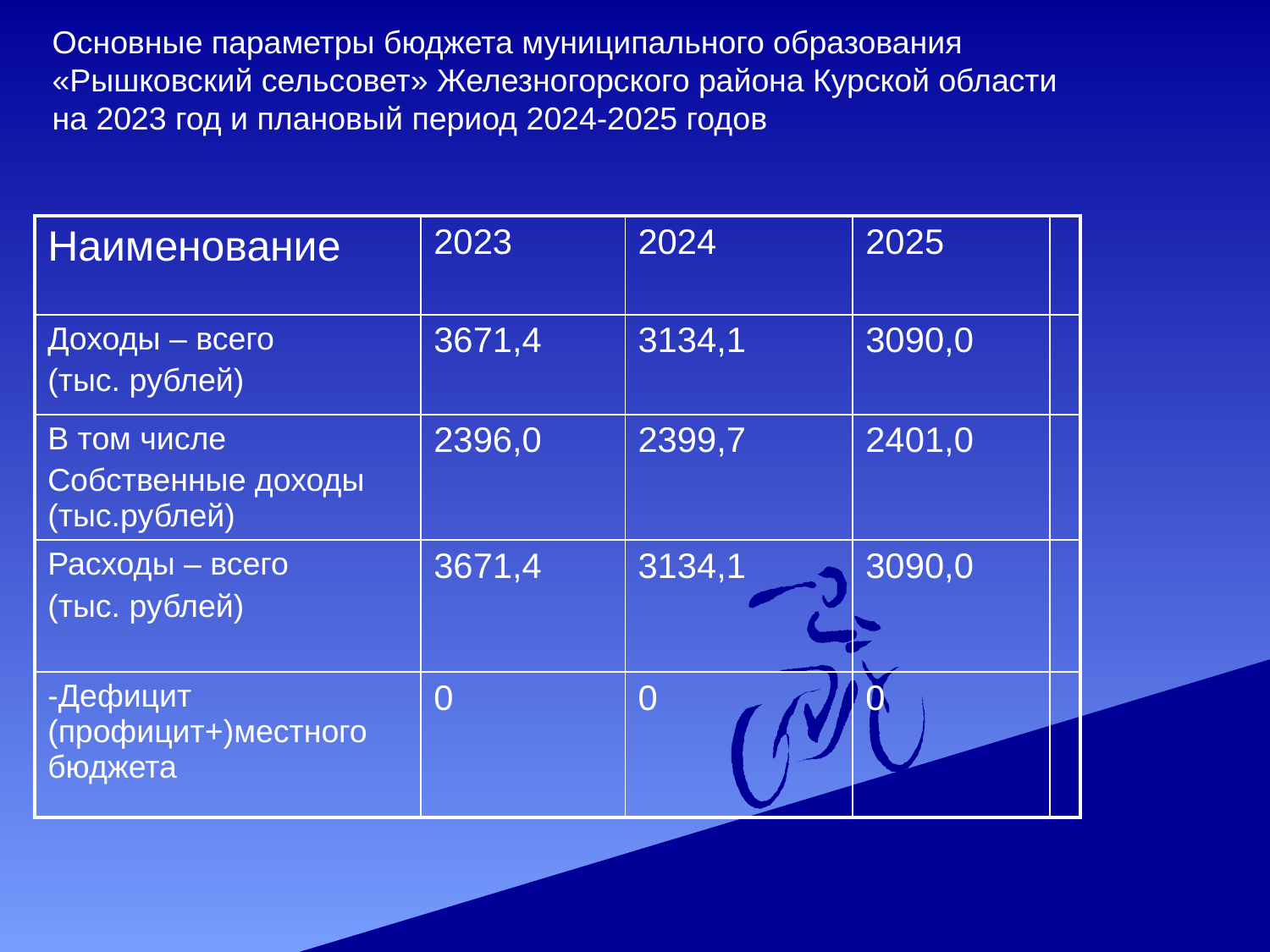

# Основные параметры бюджета муниципального образования «Рышковский сельсовет» Железногорского района Курской области на 2023 год и плановый период 2024-2025 годов
| Наименование | 2023 | 2024 | 2025 |  |
| --- | --- | --- | --- | --- |
| Доходы – всего (тыс. рублей) | 3671,4 | 3134,1 | 3090,0 |  |
| В том числе Собственные доходы (тыс.рублей) | 2396,0 | 2399,7 | 2401,0 |  |
| Расходы – всего (тыс. рублей) | 3671,4 | 3134,1 | 3090,0 |  |
| -Дефицит (профицит+)местного бюджета | 0 | 0 | 0 |  |